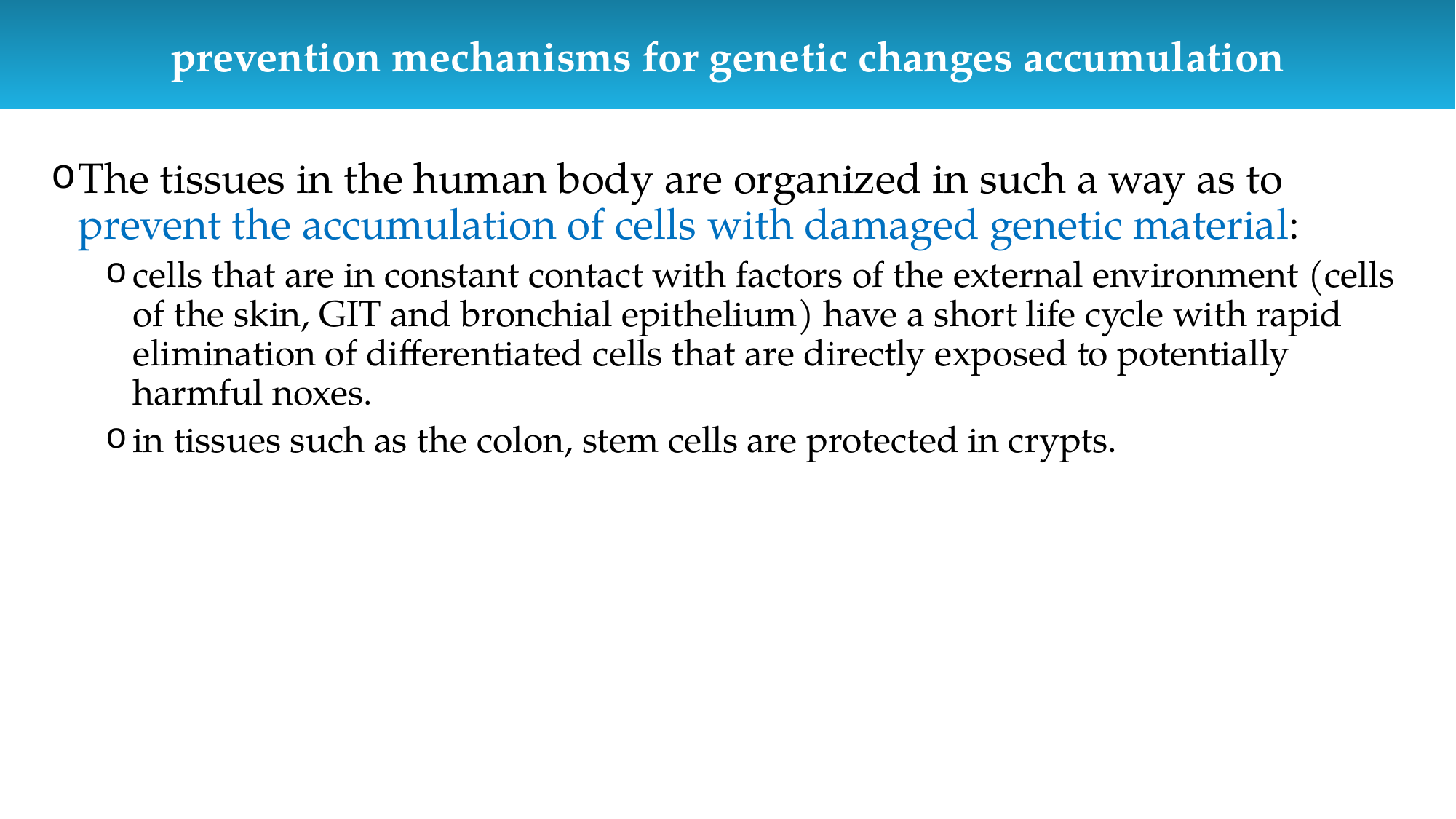

prevention mechanisms for genetic changes accumulation
The tissues in the human body are organized in such a way as to prevent the accumulation of cells with damaged genetic material:
cells that are in constant contact with factors of the external environment (cells of the skin, GIT and bronchial epithelium) have a short life cycle with rapid elimination of differentiated cells that are directly exposed to potentially harmful noxes.
in tissues such as the colon, stem cells are protected in crypts.